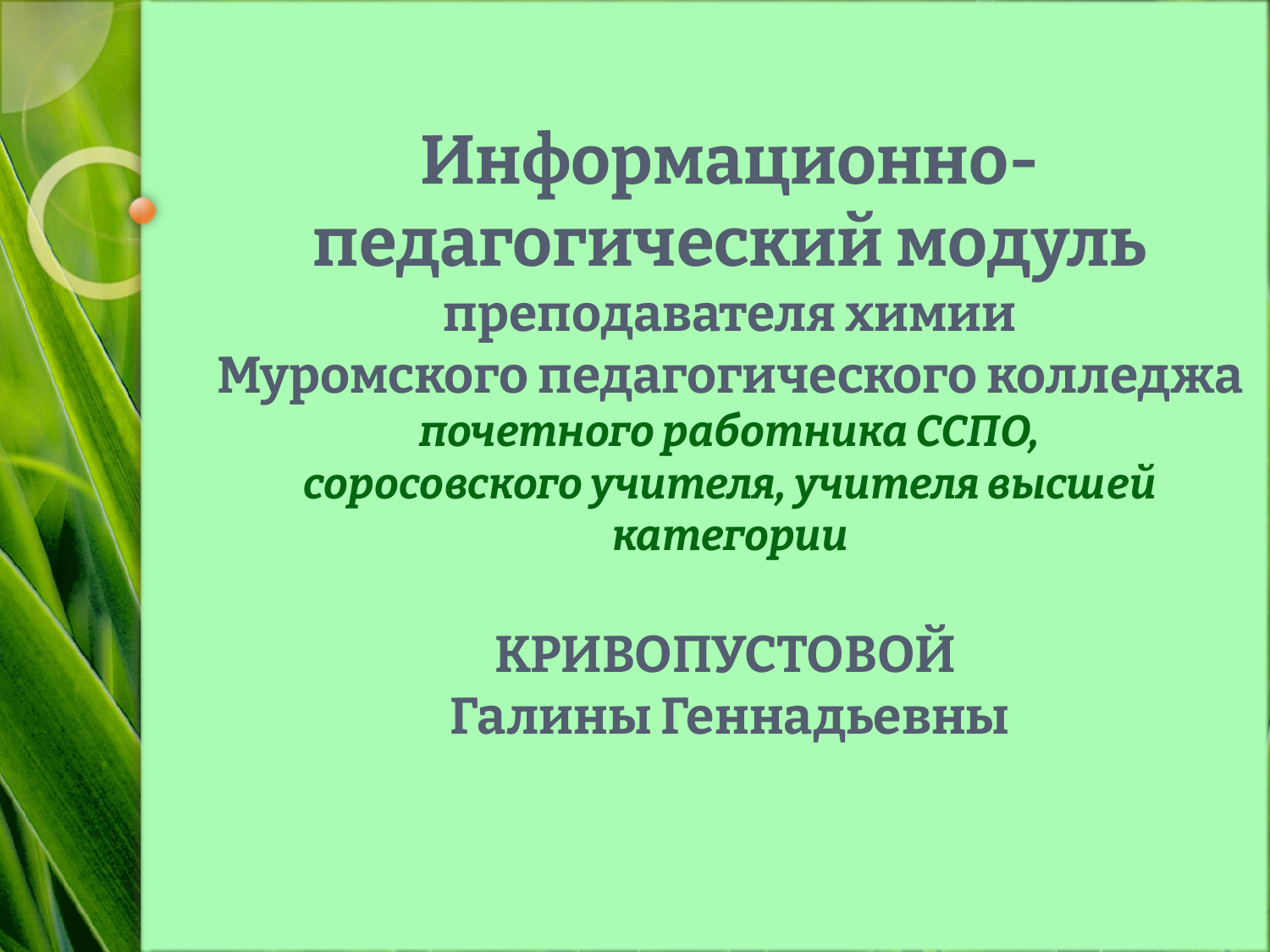

# Информационно-педагогический модуль преподавателя химии Муромского педагогического колледжа почетного работника ССПО, соросовского учителя, учителя высшей категории КРИВОПУСТОВОЙ Галины Геннадьевны